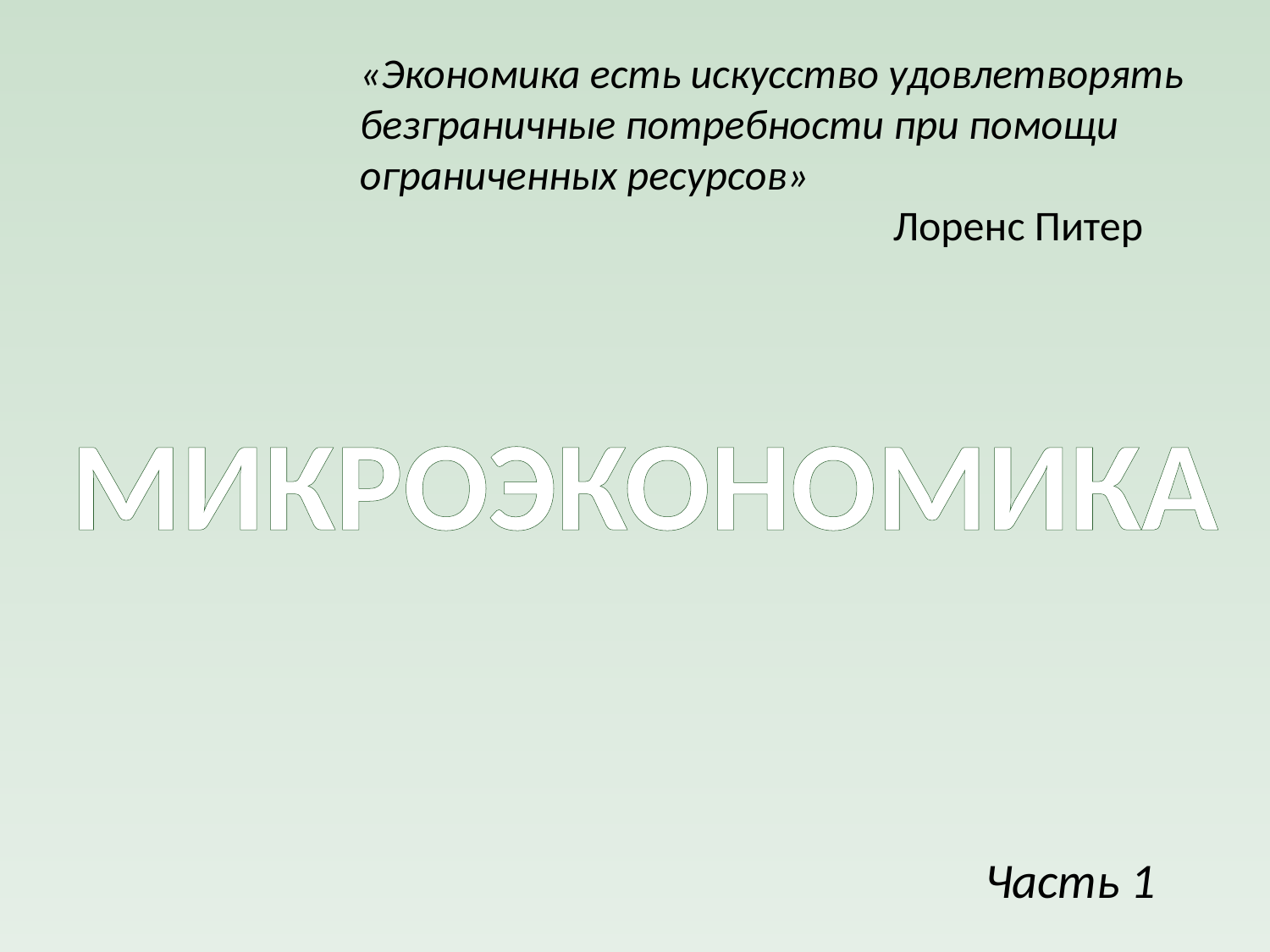

«Экономика есть искусство удовлетворять безграничные потребности при помощи ограниченных ресурсов»
                                                        Лоренс Питер
МИКРОЭКОНОМИКА
Часть 1